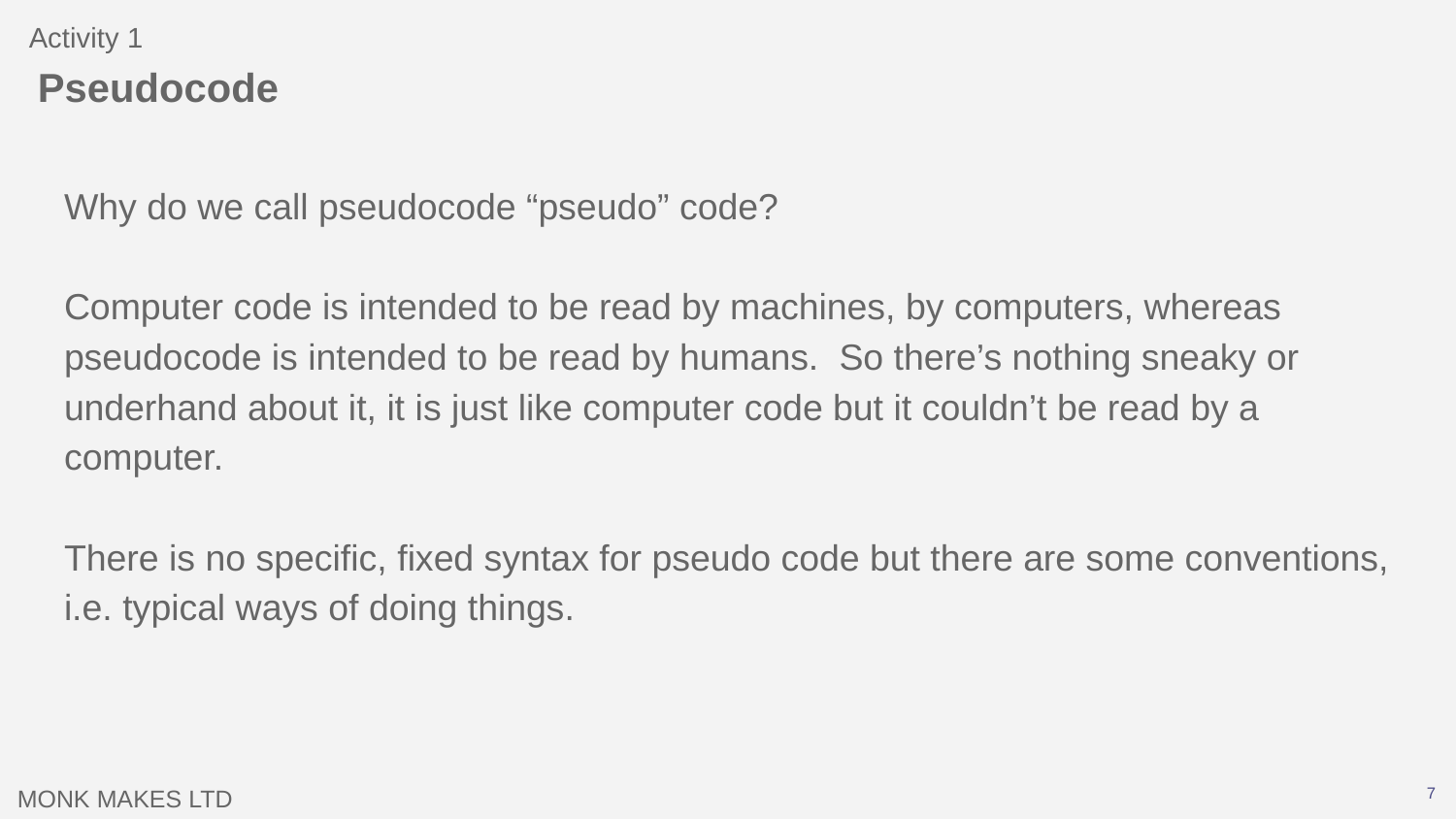

Activity 1
# Pseudocode
Why do we call pseudocode “pseudo” code?

Computer code is intended to be read by machines, by computers, whereas pseudocode is intended to be read by humans.  So there’s nothing sneaky or underhand about it, it is just like computer code but it couldn’t be read by a computer.

There is no specific, fixed syntax for pseudo code but there are some conventions, i.e. typical ways of doing things.
7